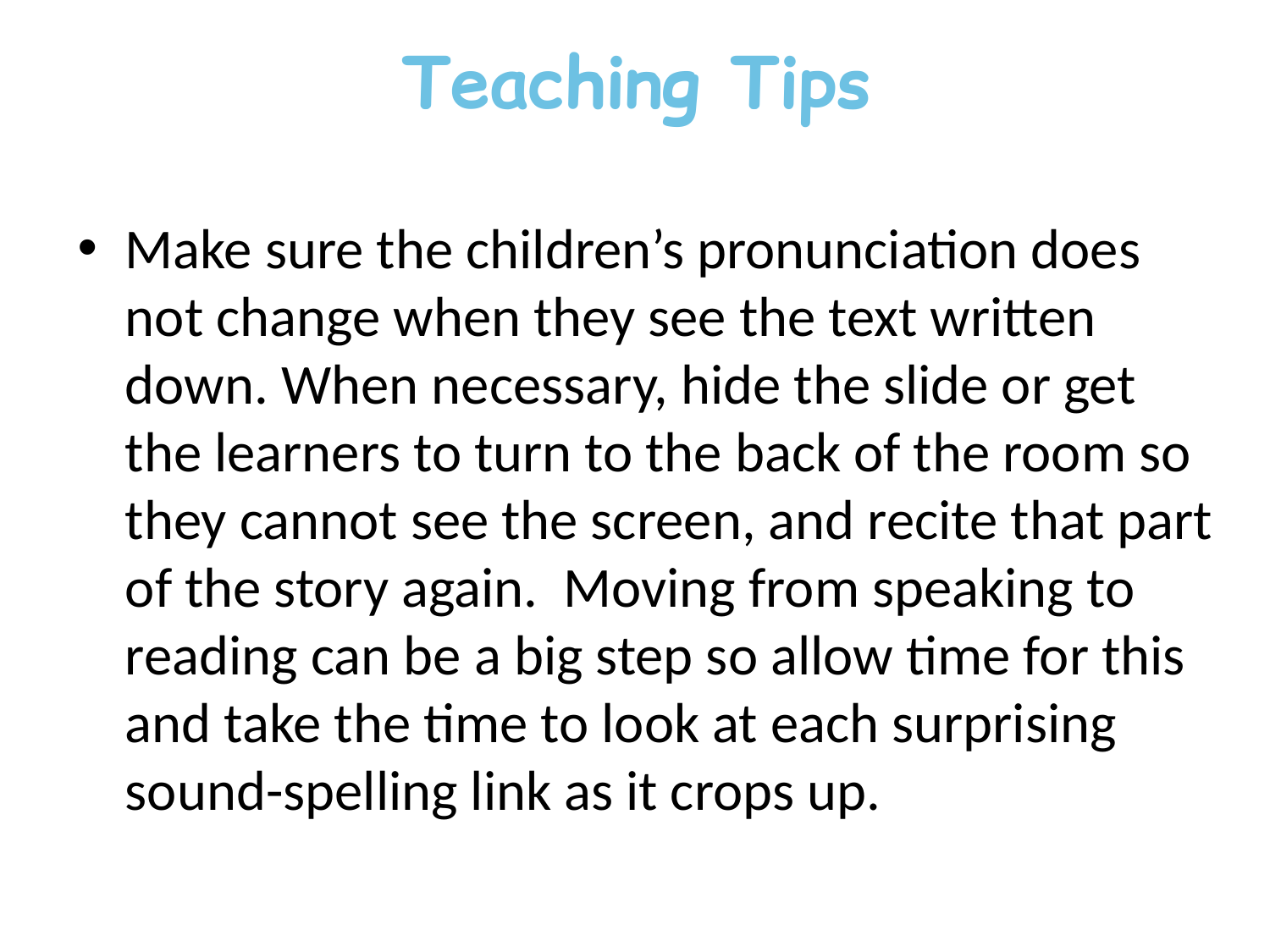

# Teaching Tips
Make sure the children’s pronunciation does not change when they see the text written down. When necessary, hide the slide or get the learners to turn to the back of the room so they cannot see the screen, and recite that part of the story again.  Moving from speaking to reading can be a big step so allow time for this and take the time to look at each surprising sound-spelling link as it crops up.